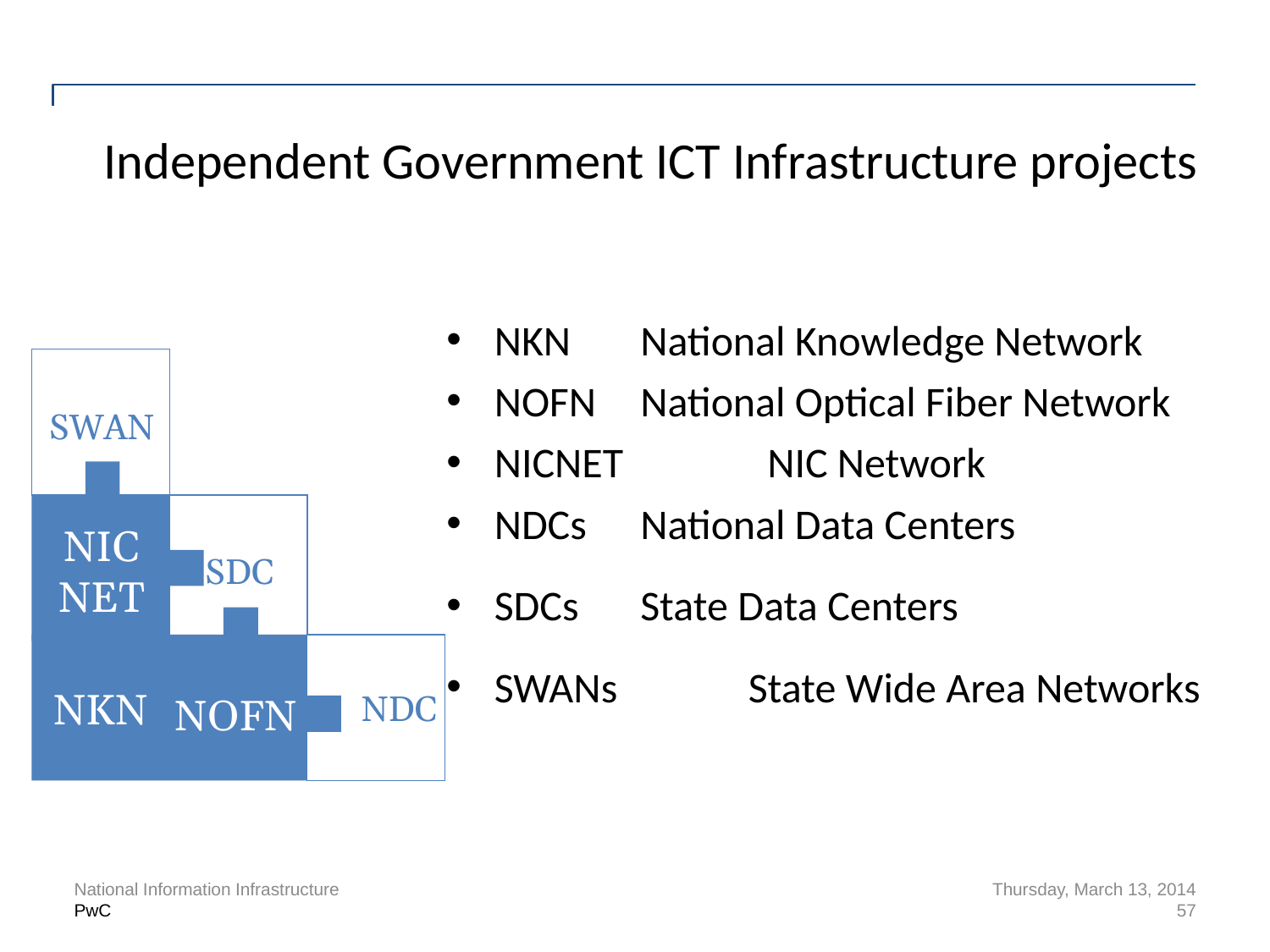

# Independent Government ICT Infrastructure projects
NKN 	  National Knowledge Network
NOFN	  National Optical Fiber Network
NICNET   	  NIC Network
NDCs	  National Data Centers
SDCs	  State Data Centers
SWANs   	State Wide Area Networks

SWAN

NIC
NET
SDC

NKN

NDC
NOFN

National Information Infrastructure
Thursday, March 13, 2014
57